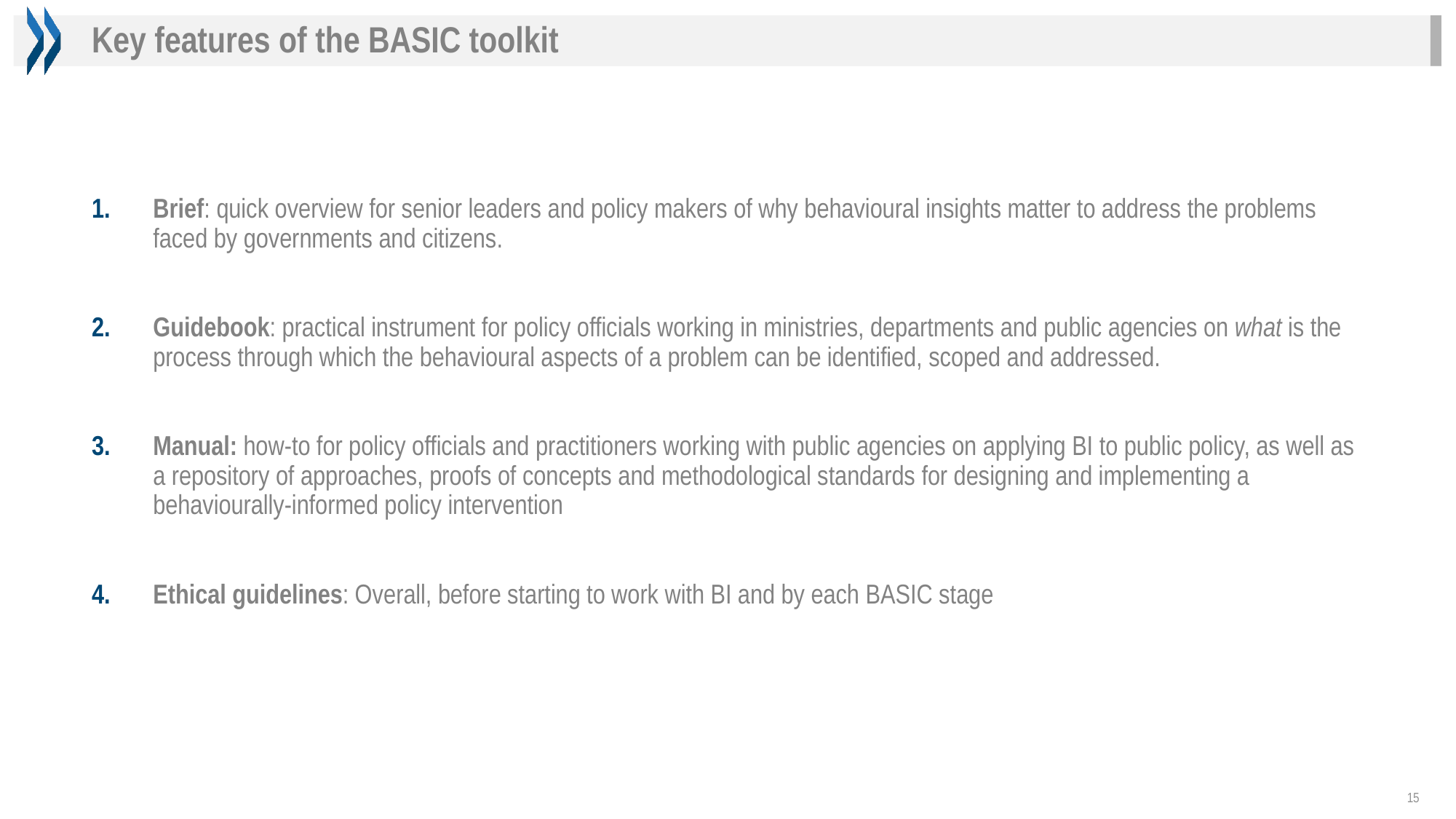

Key features of the BASIC toolkit
Brief: quick overview for senior leaders and policy makers of why behavioural insights matter to address the problems faced by governments and citizens.

Guidebook: practical instrument for policy officials working in ministries, departments and public agencies on what is the process through which the behavioural aspects of a problem can be identified, scoped and addressed.

Manual: how-to for policy officials and practitioners working with public agencies on applying BI to public policy, as well as a repository of approaches, proofs of concepts and methodological standards for designing and implementing a behaviourally-informed policy intervention

Ethical guidelines: Overall, before starting to work with BI and by each BASIC stage

15